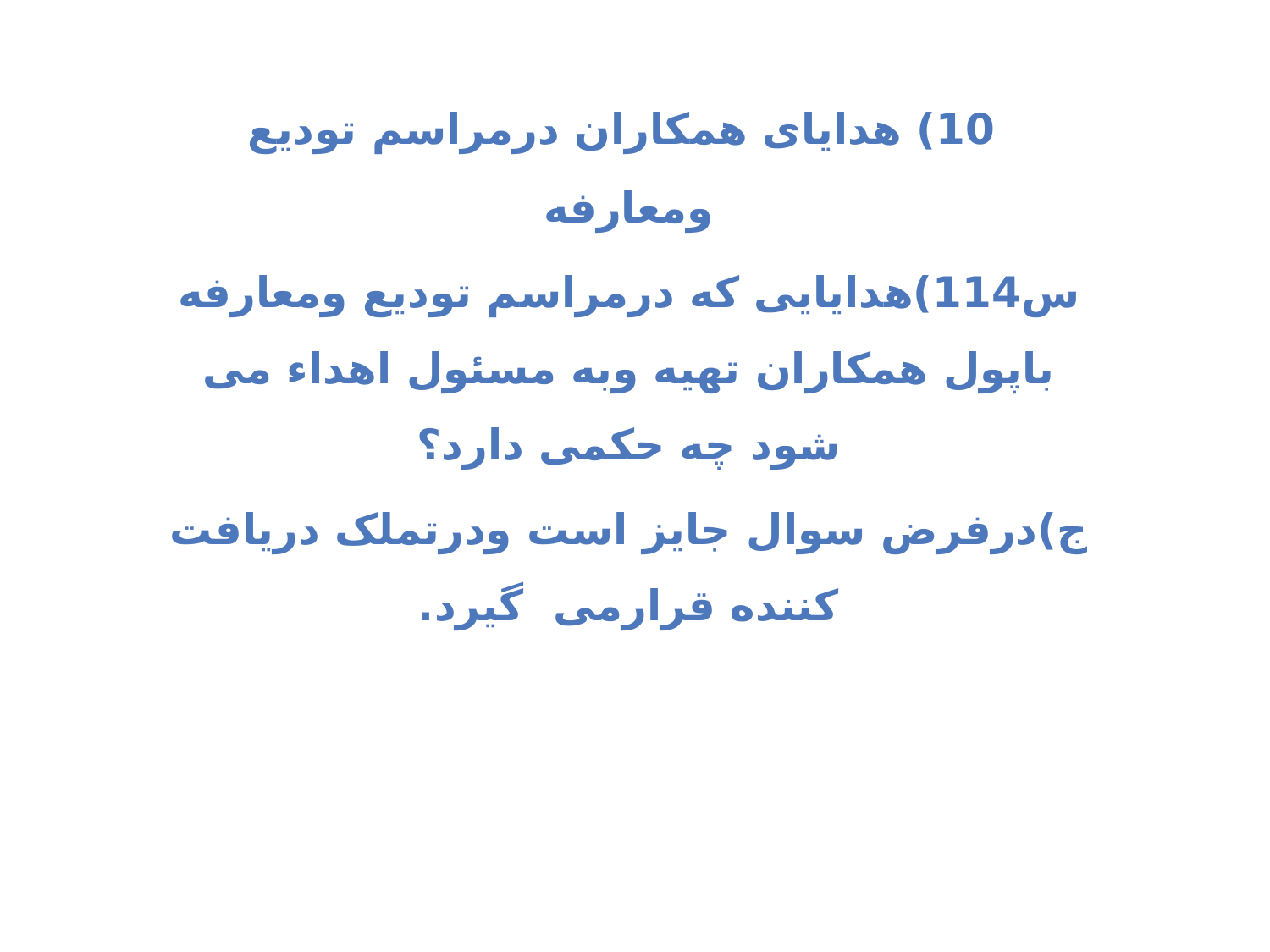

#
 10) هدایای همکاران درمراسم تودیع ومعارفه
س114)هدایایی که درمراسم تودیع ومعارفه باپول همکاران تهیه وبه مسئول اهداء می شود چه حکمی دارد؟
ج)درفرض سوال جایز است ودرتملک دریافت کننده قرارمی  گیرد.